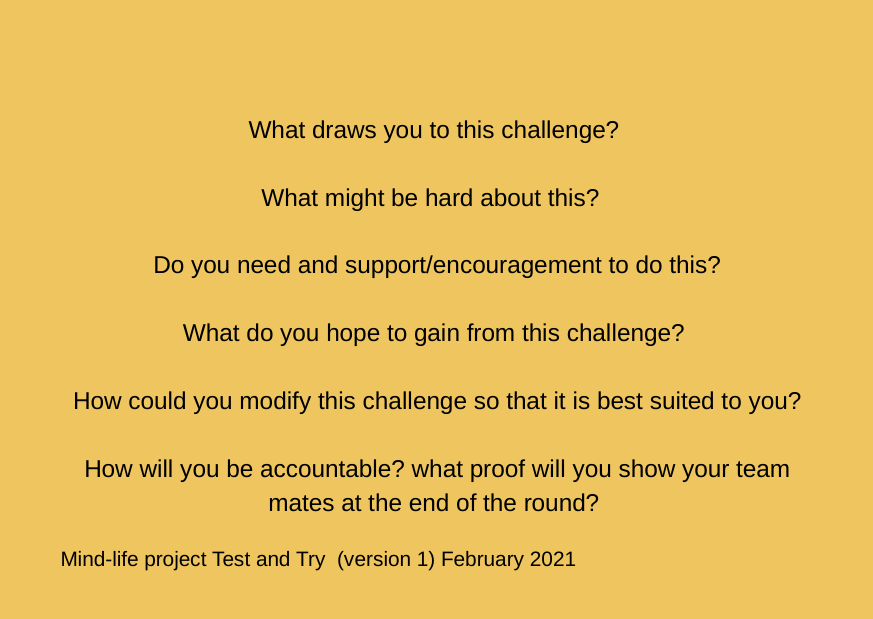

What draws you to this challenge?

What might be hard about this?

Do you need and support/encouragement to do this?

What do you hope to gain from this challenge?

How could you modify this challenge so that it is best suited to you?

How will you be accountable? what proof will you show your team mates at the end of the round?
Mind-life project Test and Try  (version 1) February 2021